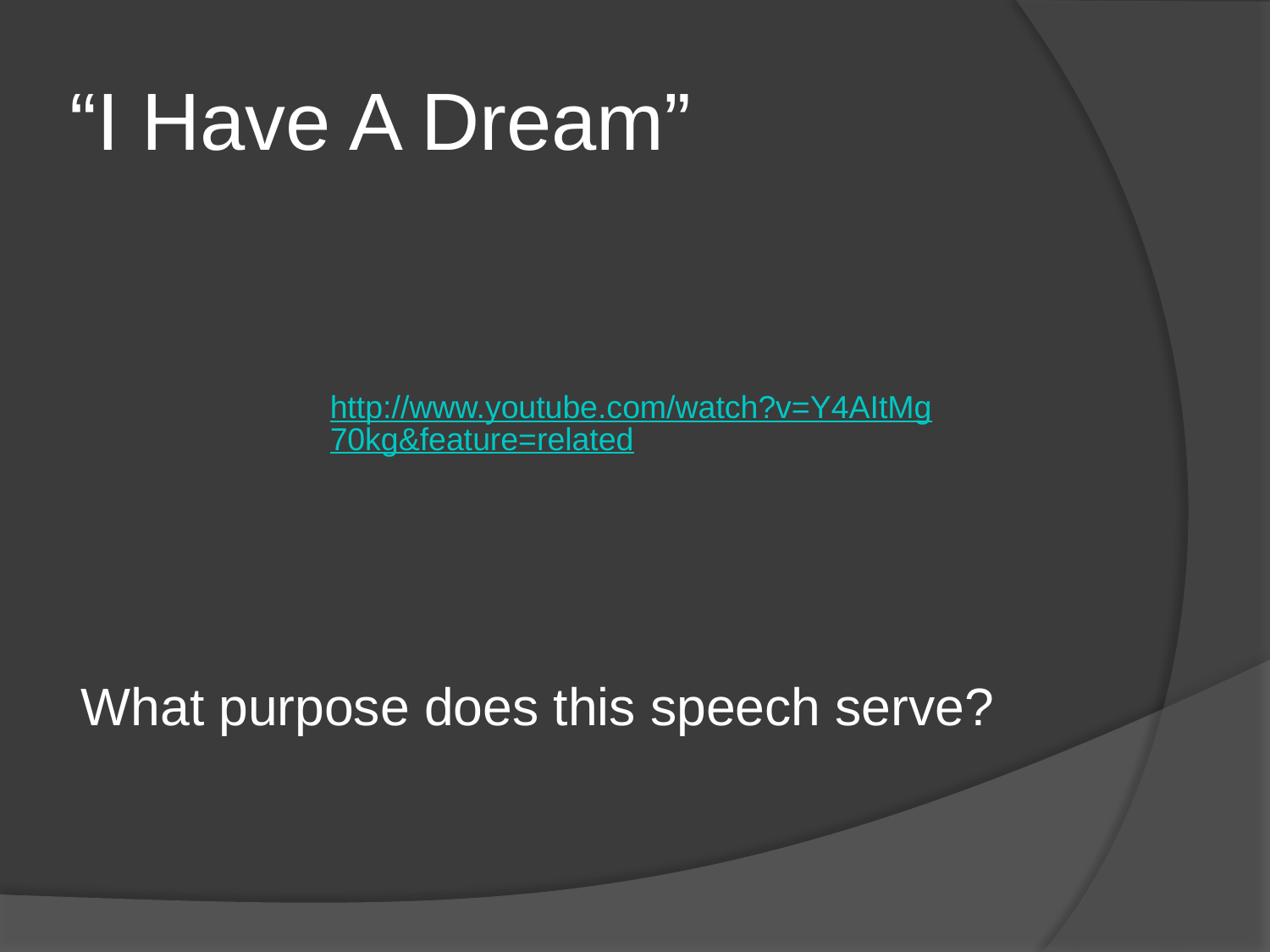

# “I Have A Dream”

What purpose does this speech serve?
http://www.youtube.com/watch?v=Y4AItMg70kg&feature=related